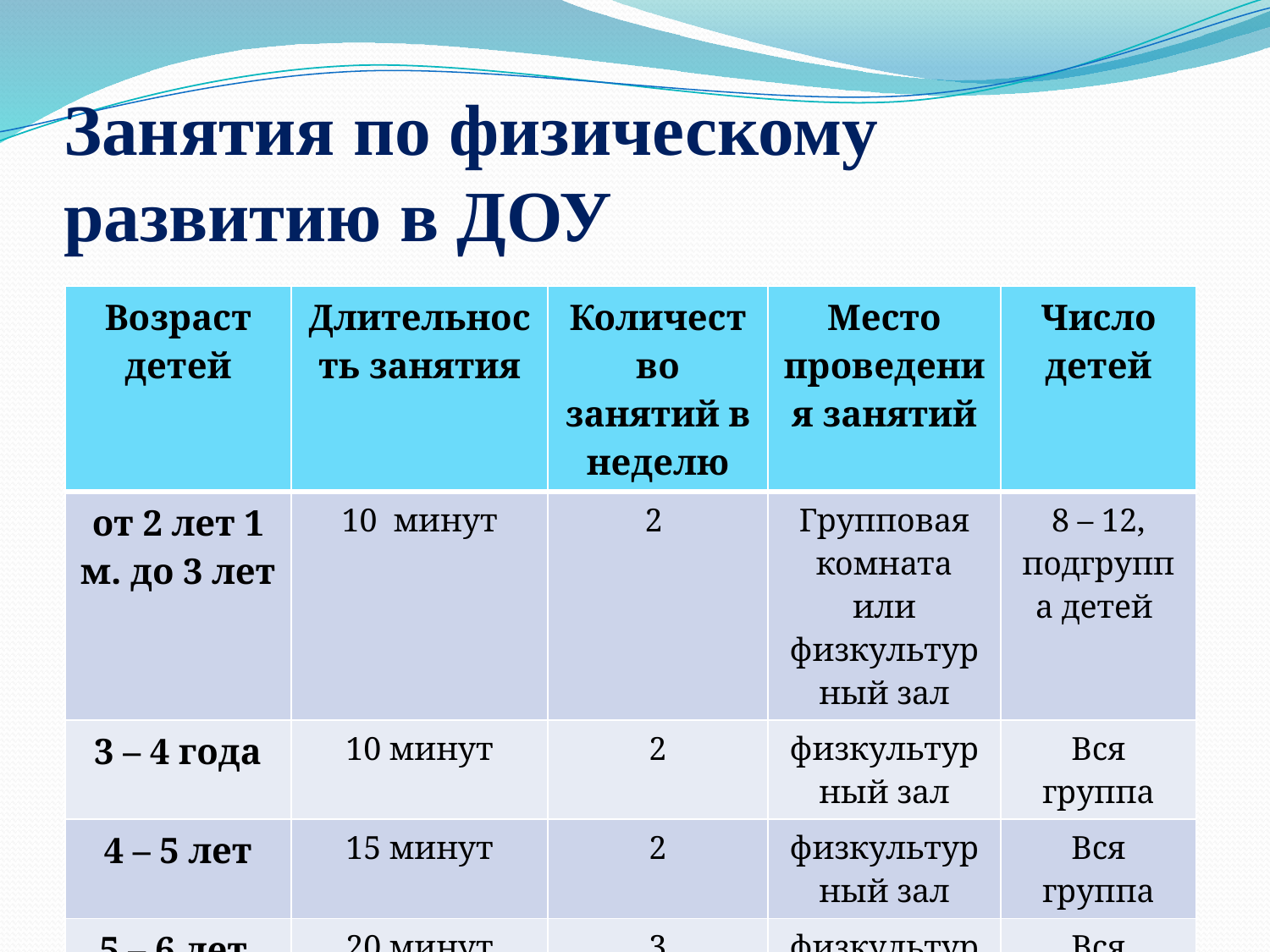

# Занятия по физическому развитию в ДОУ
| Возраст детей | Длительность занятия | Количество занятий в неделю | Место проведения занятий | Число детей |
| --- | --- | --- | --- | --- |
| от 2 лет 1 м. до 3 лет | 10 минут | 2 | Групповая комната или физкультурный зал | 8 – 12, подгруппа детей |
| 3 – 4 года | 10 минут | 2 | физкультурный зал | Вся группа |
| 4 – 5 лет | 15 минут | 2 | физкультурный зал | Вся группа |
| 5 – 6 лет | 20 минут | 3 | физкультурный зал, улица | Вся группа |